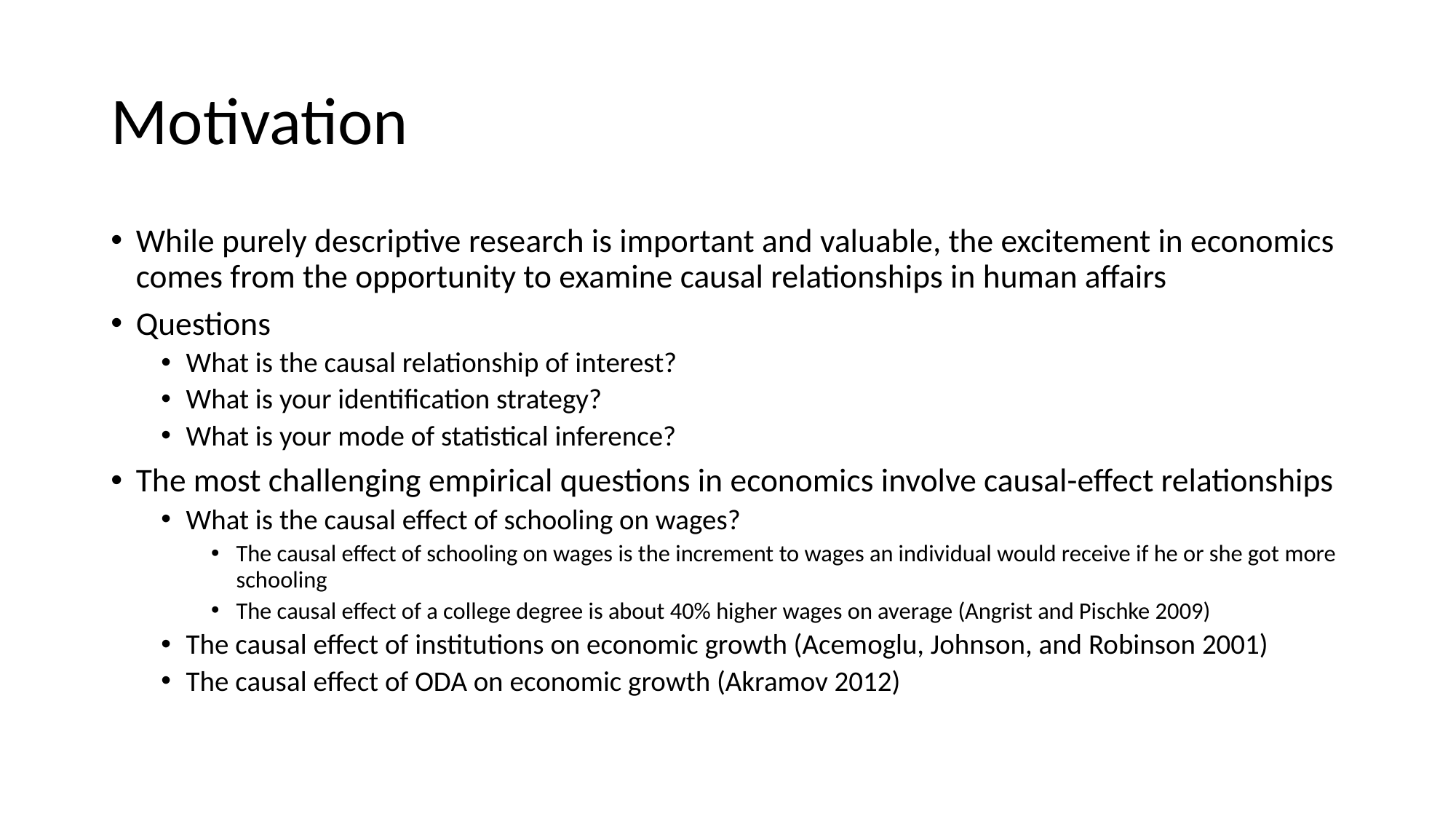

# Motivation
While purely descriptive research is important and valuable, the excitement in economics comes from the opportunity to examine causal relationships in human affairs
Questions
What is the causal relationship of interest?
What is your identification strategy?
What is your mode of statistical inference?
The most challenging empirical questions in economics involve causal-effect relationships
What is the causal effect of schooling on wages?
The causal effect of schooling on wages is the increment to wages an individual would receive if he or she got more schooling
The causal effect of a college degree is about 40% higher wages on average (Angrist and Pischke 2009)
The causal effect of institutions on economic growth (Acemoglu, Johnson, and Robinson 2001)
The causal effect of ODA on economic growth (Akramov 2012)